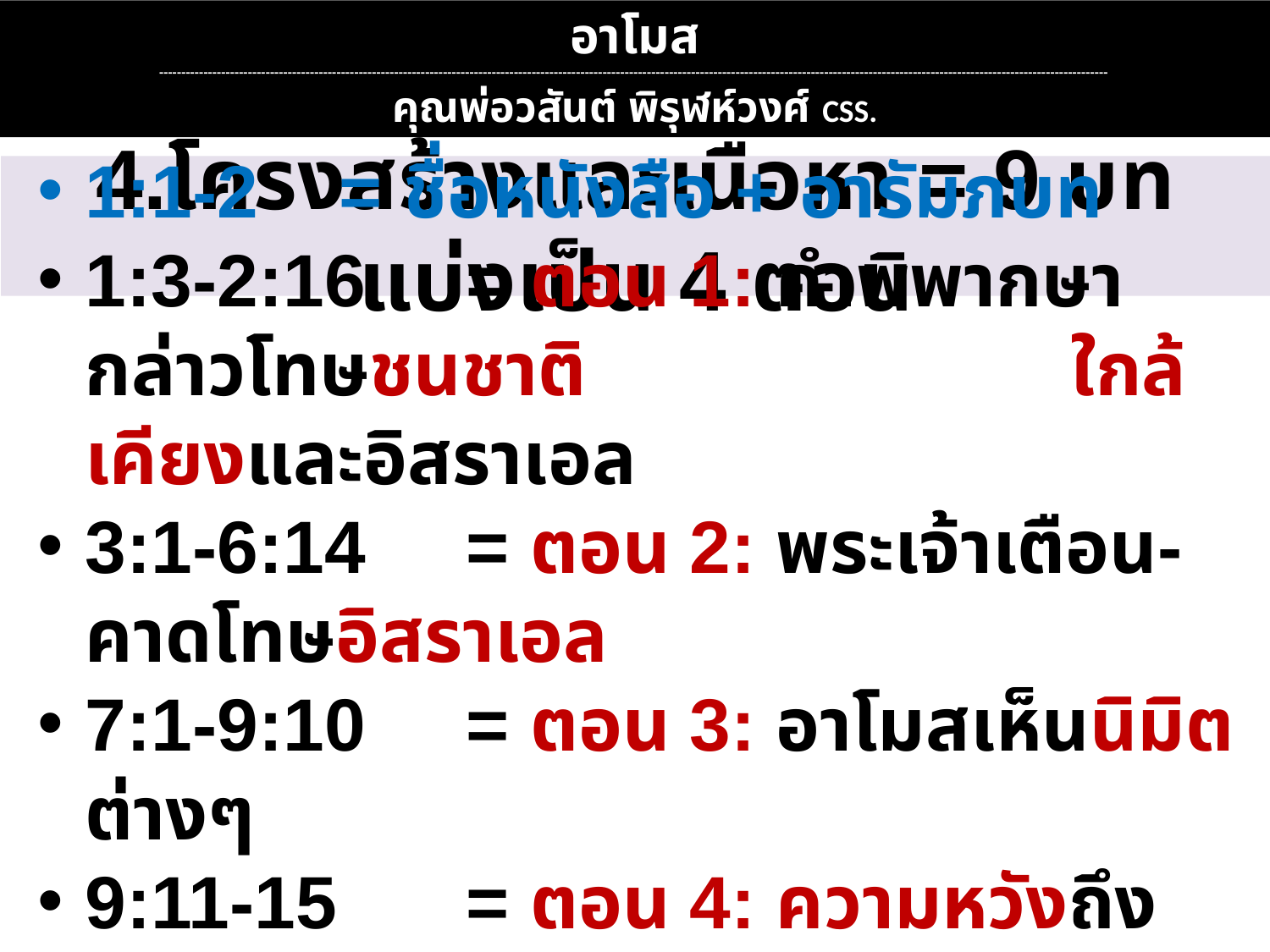

อาโมส
----------------------------------------------------------------------------------------------------------------------------------------------------------------------------------------------------------------------
คุณพ่อวสันต์ พิรุฬห์วงศ์ CSS.
4.โครงสร้างและเนื้อหา = 9 บท แบ่งเป็น 4 ตอน

1:1-2	= ชื่อหนังสือ + อารัมภบท
1:3-2:16 	= ตอน 1: คำพิพากษากล่าวโทษชนชาติ				     ใกล้เคียงและอิสราเอล
3:1-6:14 	= ตอน 2: พระเจ้าเตือน-คาดโทษอิสราเอล
7:1-9:10 	= ตอน 3: อาโมสเห็นนิมิตต่างๆ
9:11-15 	= ตอน 4: ความหวังถึงการกลับสู่สภาพเดิม 			      และความสุขในอนาคต